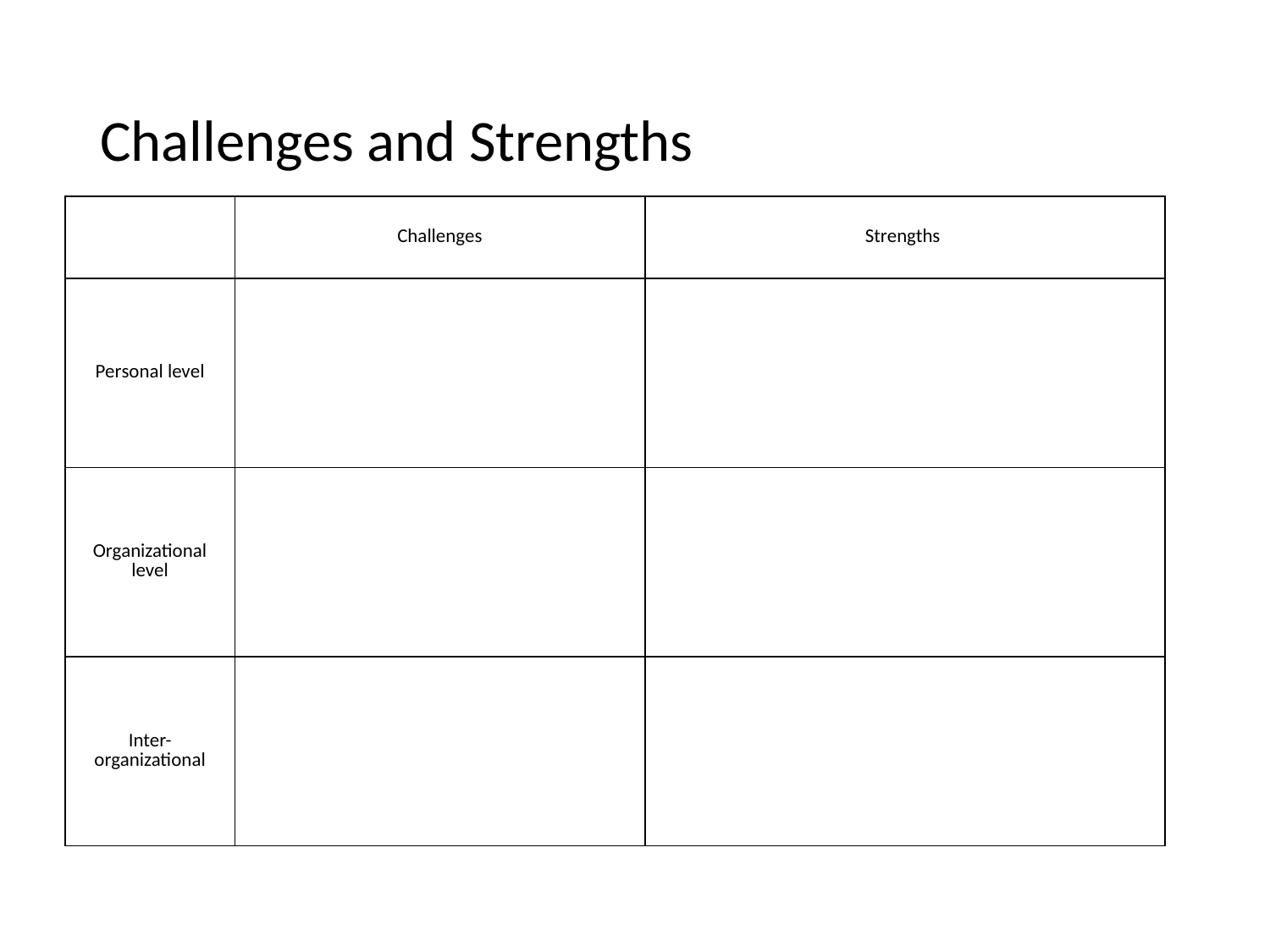

# Challenges and Strengths
|  | Challenges | Strengths |
| --- | --- | --- |
| Personal level |  |  |
| Organizational level |  |  |
| Inter-organizational |  |  |